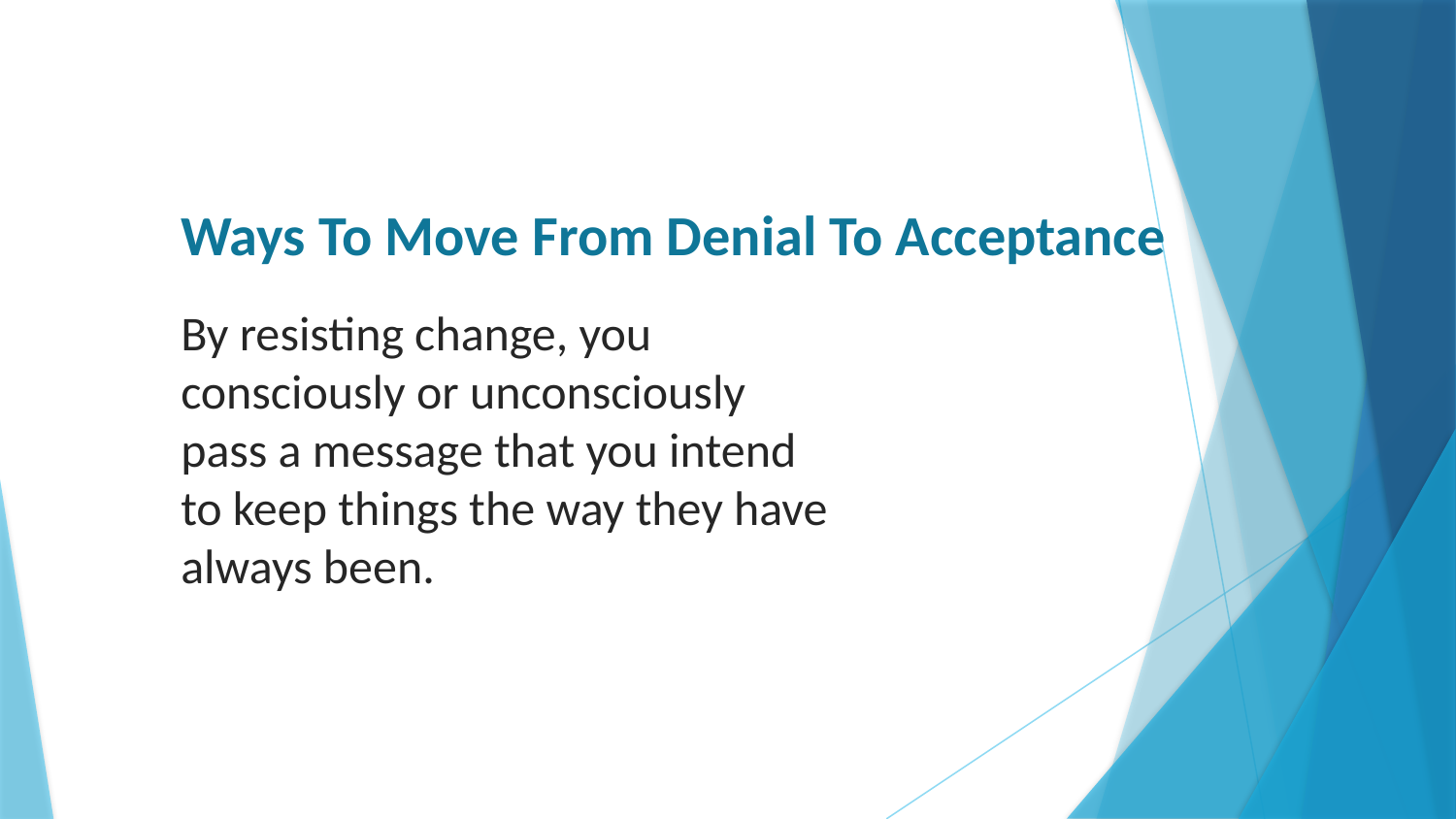

# Ways To Move From Denial To Acceptance
By resisting change, you consciously or unconsciously pass a message that you intend to keep things the way they have always been.